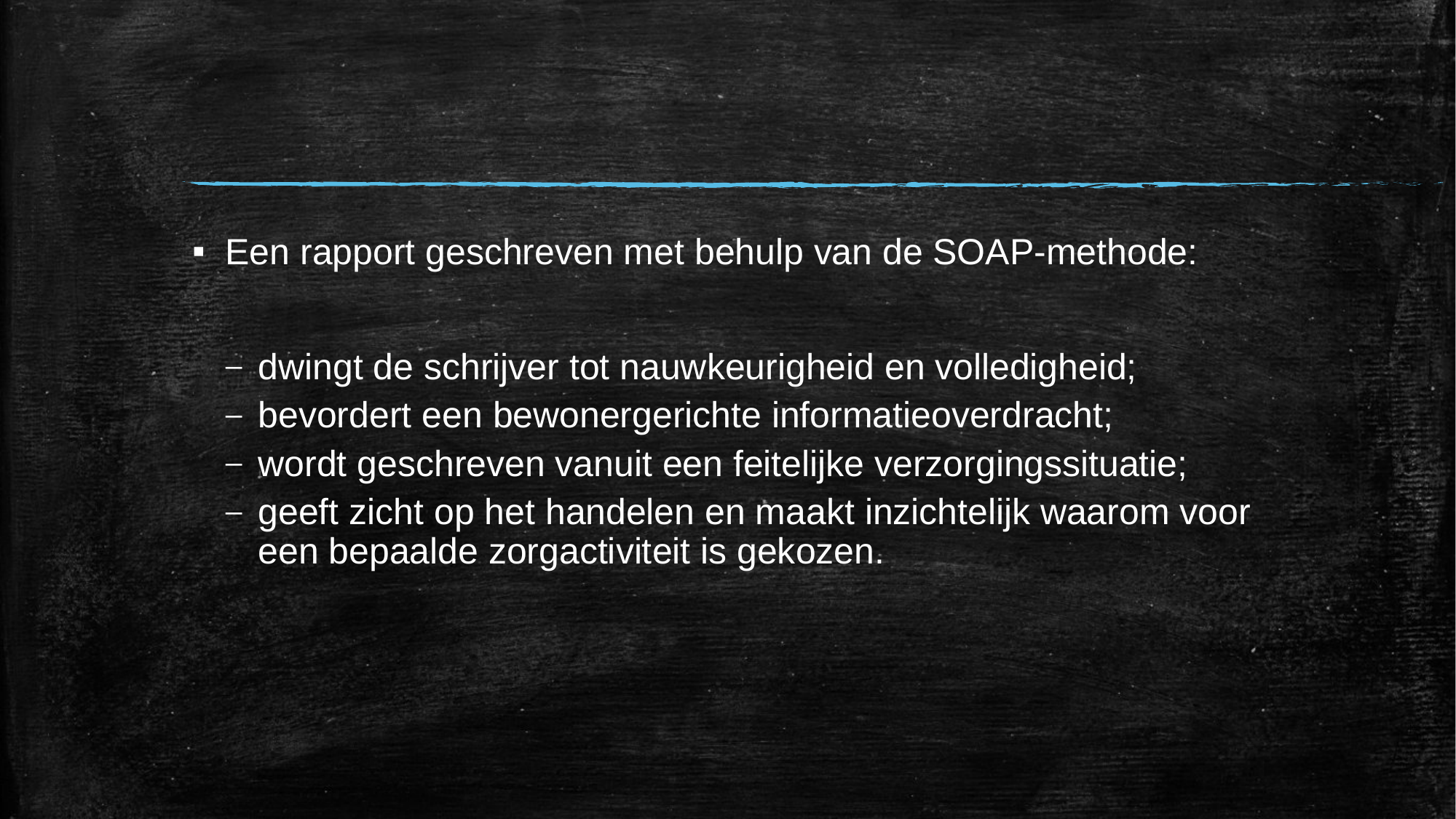

#
Een rapport geschreven met behulp van de SOAP-methode:

dwingt de schrijver tot nauwkeurigheid en volledigheid;
bevordert een bewonergerichte informatieoverdracht;
wordt geschreven vanuit een feitelijke verzorgingssituatie;
geeft zicht op het handelen en maakt inzichtelijk waarom voor een bepaalde zorgactiviteit is gekozen.